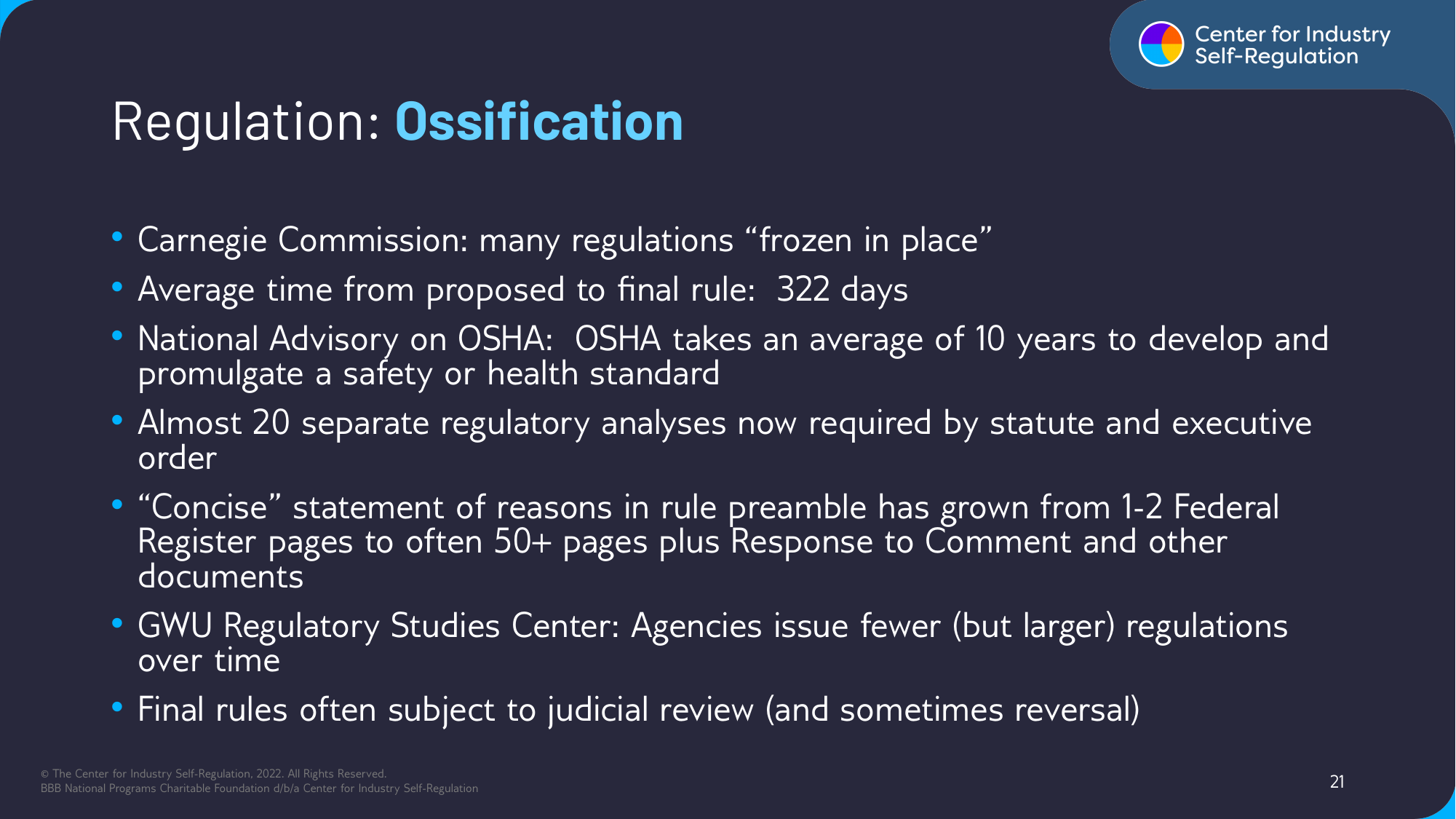

# Regulation: Ossification
Carnegie Commission: many regulations “frozen in place”
Average time from proposed to final rule:  322 days
National Advisory on OSHA:  OSHA takes an average of 10 years to develop and promulgate a safety or health standard
Almost 20 separate regulatory analyses now required by statute and executive order
“Concise” statement of reasons in rule preamble has grown from 1-2 Federal Register pages to often 50+ pages plus Response to Comment and other documents
GWU Regulatory Studies Center: Agencies issue fewer (but larger) regulations over time
Final rules often subject to judicial review (and sometimes reversal)

21